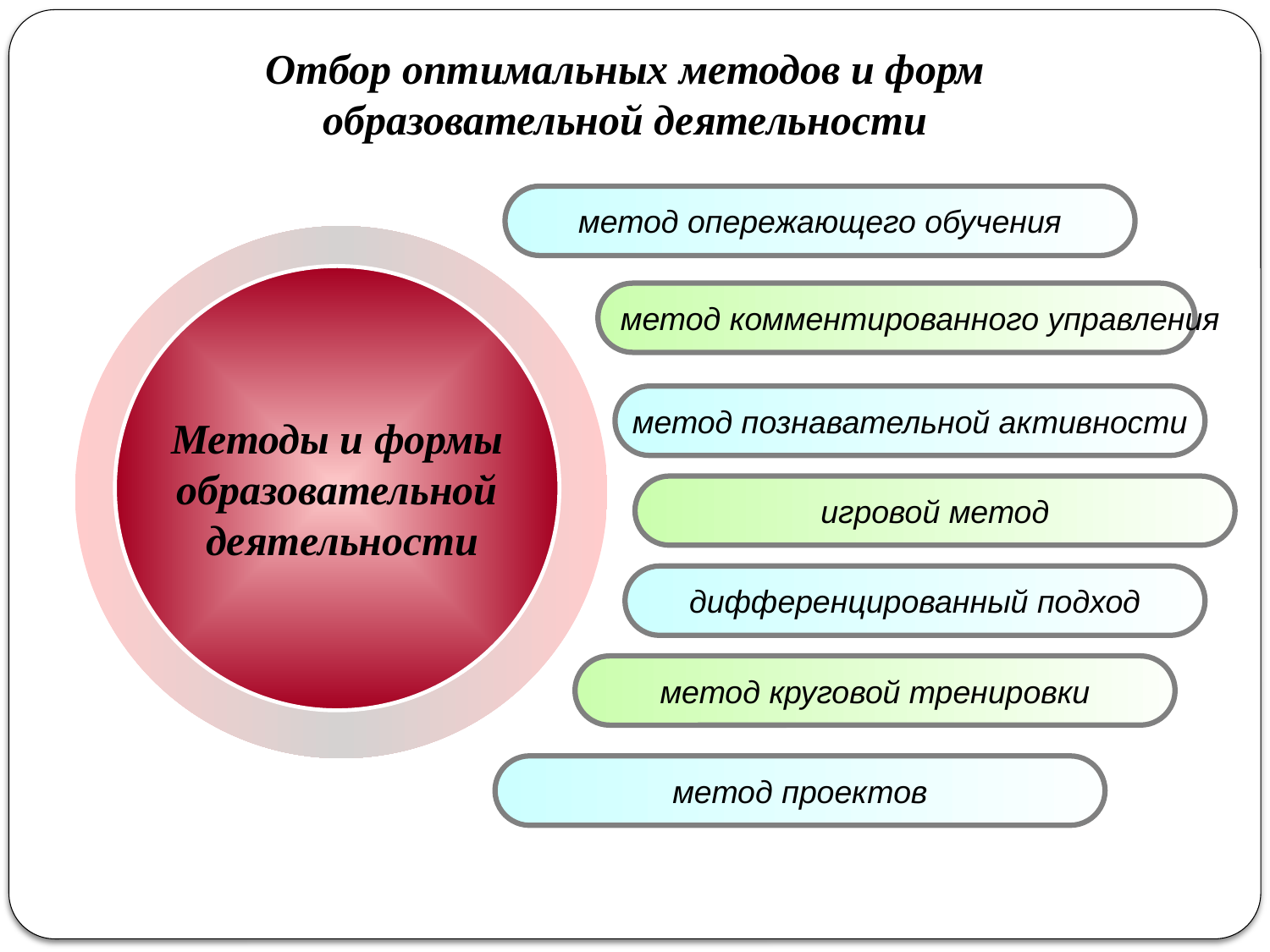

Отбор оптимальных методов и форм
образовательной деятельности
метод опережающего обучения

Методы и формы
образовательной
 деятельности
метод комментированного управления
метод познавательной активности
игровой метод
дифференцированный подход
метод круговой тренировки
метод проектов